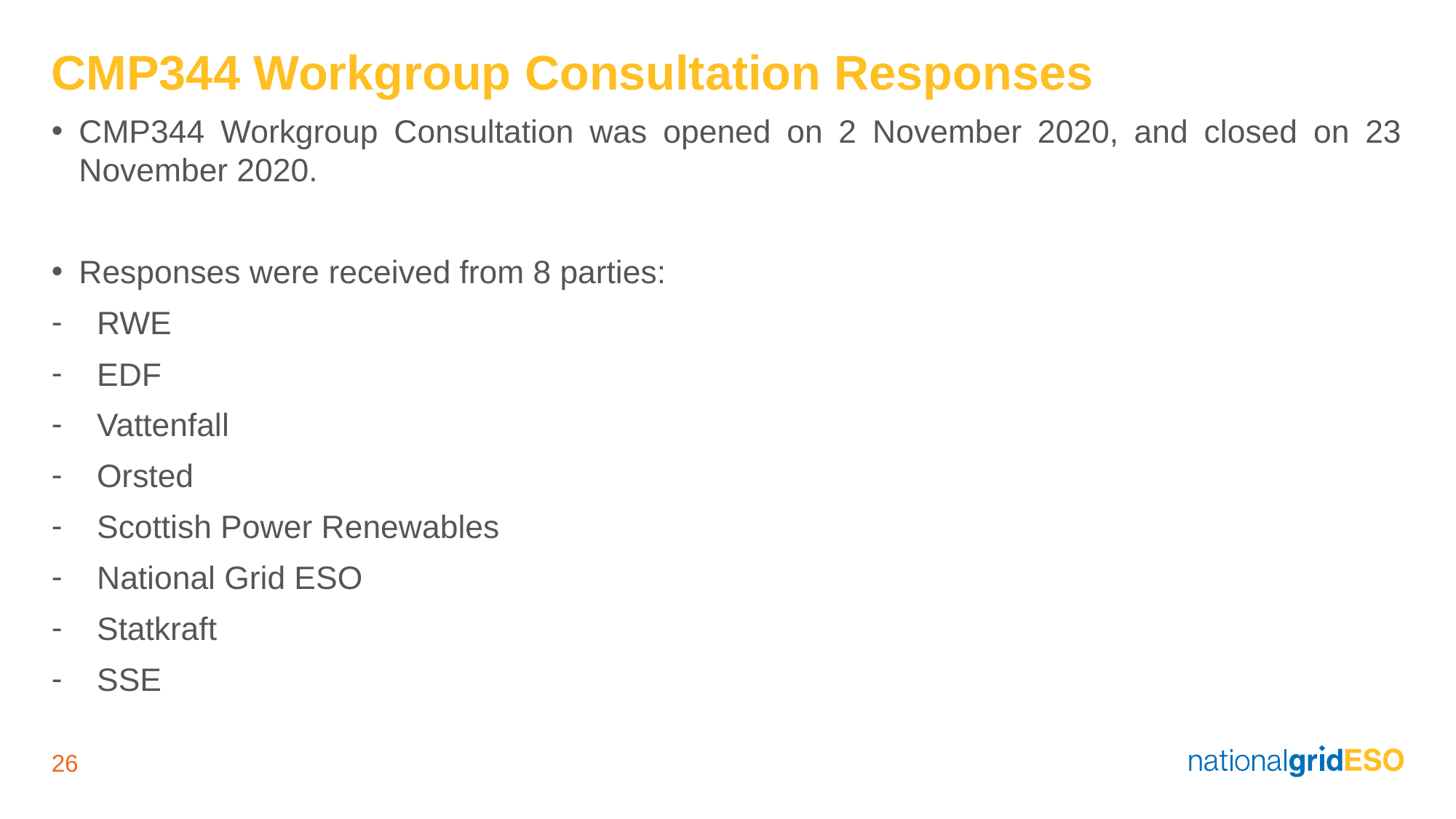

# CMP344 Workgroup Consultation Responses
CMP344 Workgroup Consultation was opened on 2 November 2020, and closed on 23 November 2020.

Responses were received from 8 parties:
RWE
EDF
Vattenfall
Orsted
Scottish Power Renewables
National Grid ESO
Statkraft
SSE